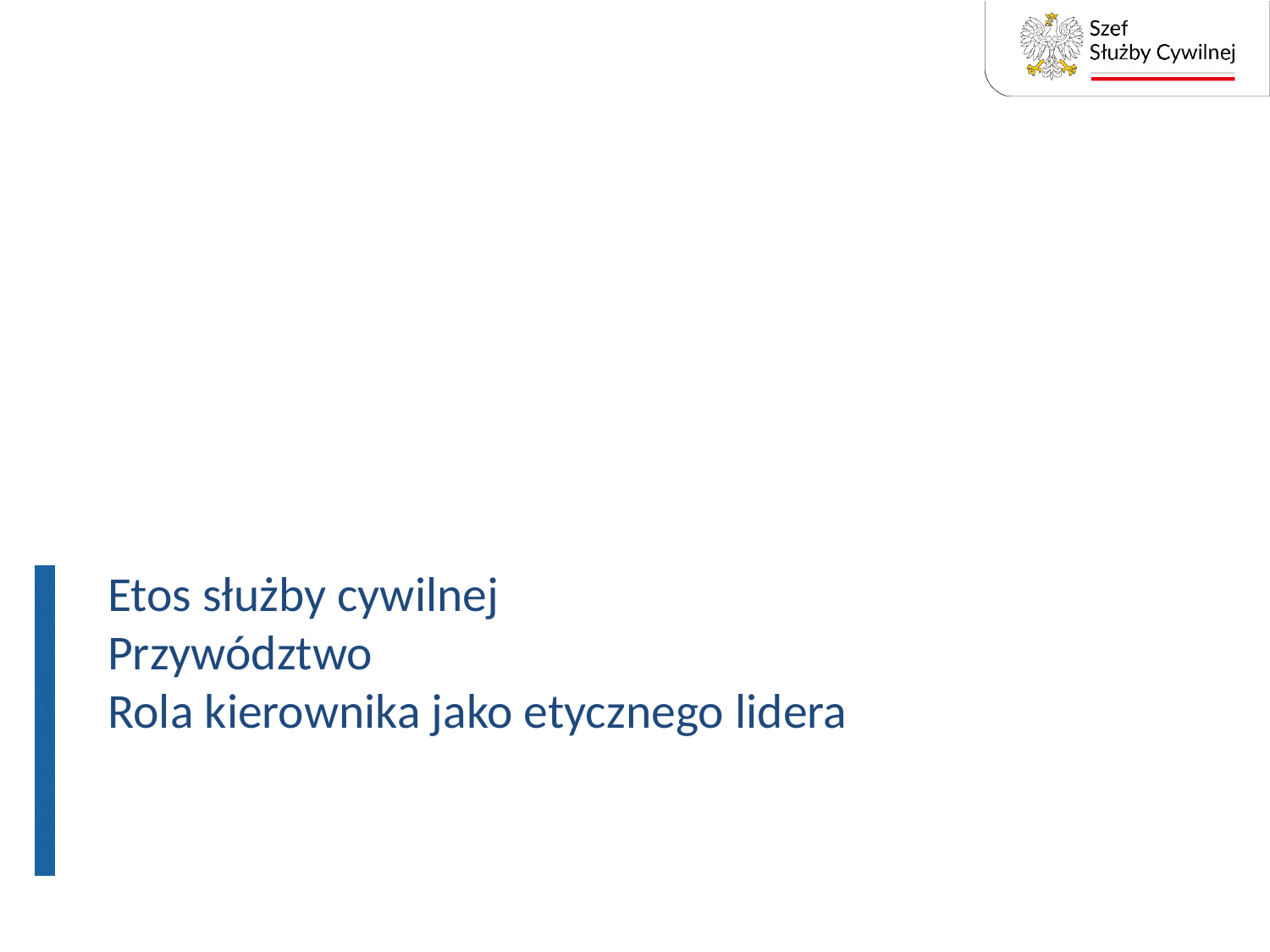

# Etos służby cywilnej Przywództwo Rola kierownika jako etycznego lidera